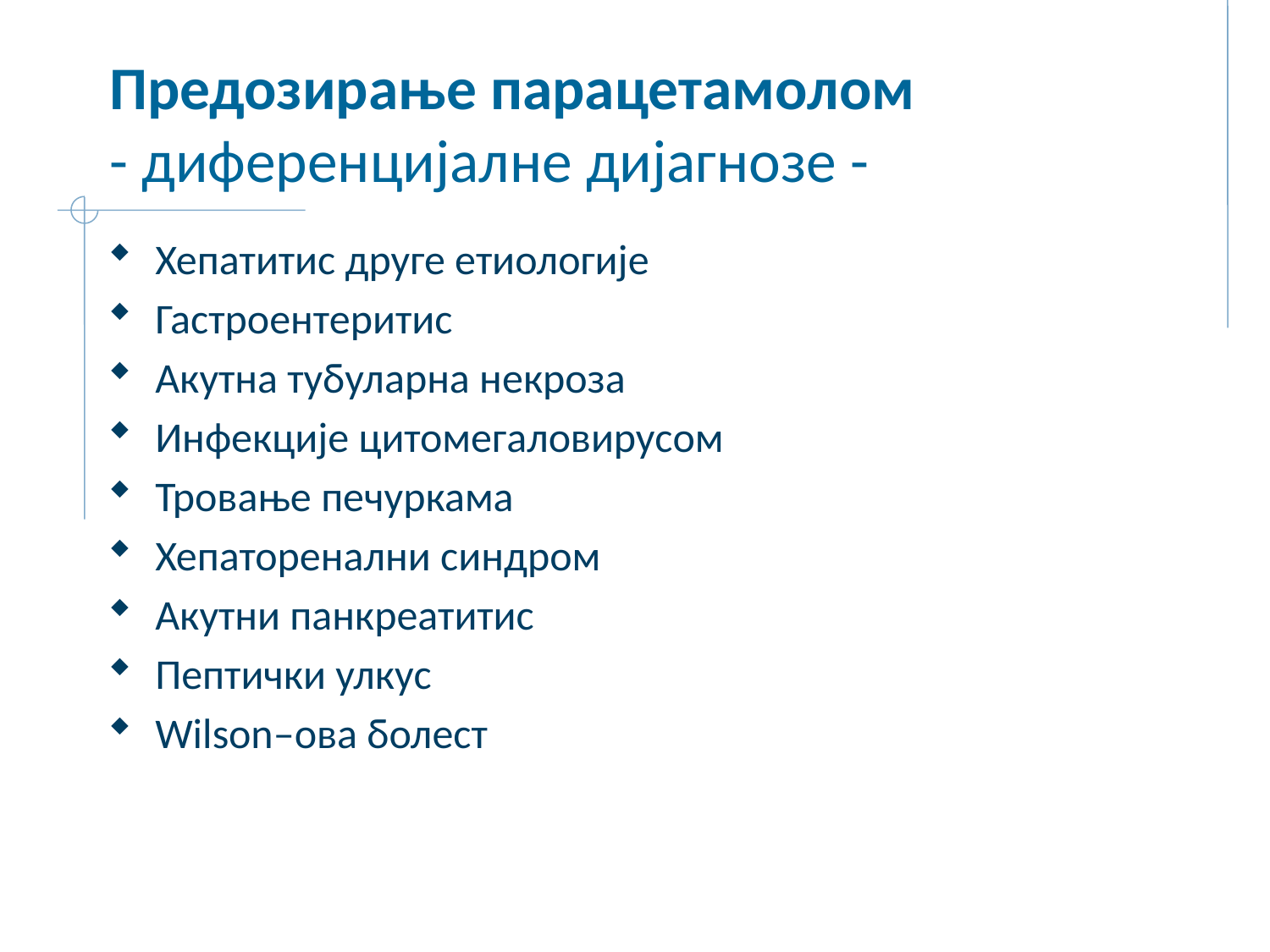

# Предозирање парацетамолом - диференцијалне дијагнозе -
Хепатитис друге етиологије
Гастроентеритис
Акутна тубуларна некроза
Инфекције цитомегаловирусом
Тровање печуркама
Хепаторенални синдром
Акутни панкреатитис
Пептички улкус
Wilson–ова болест